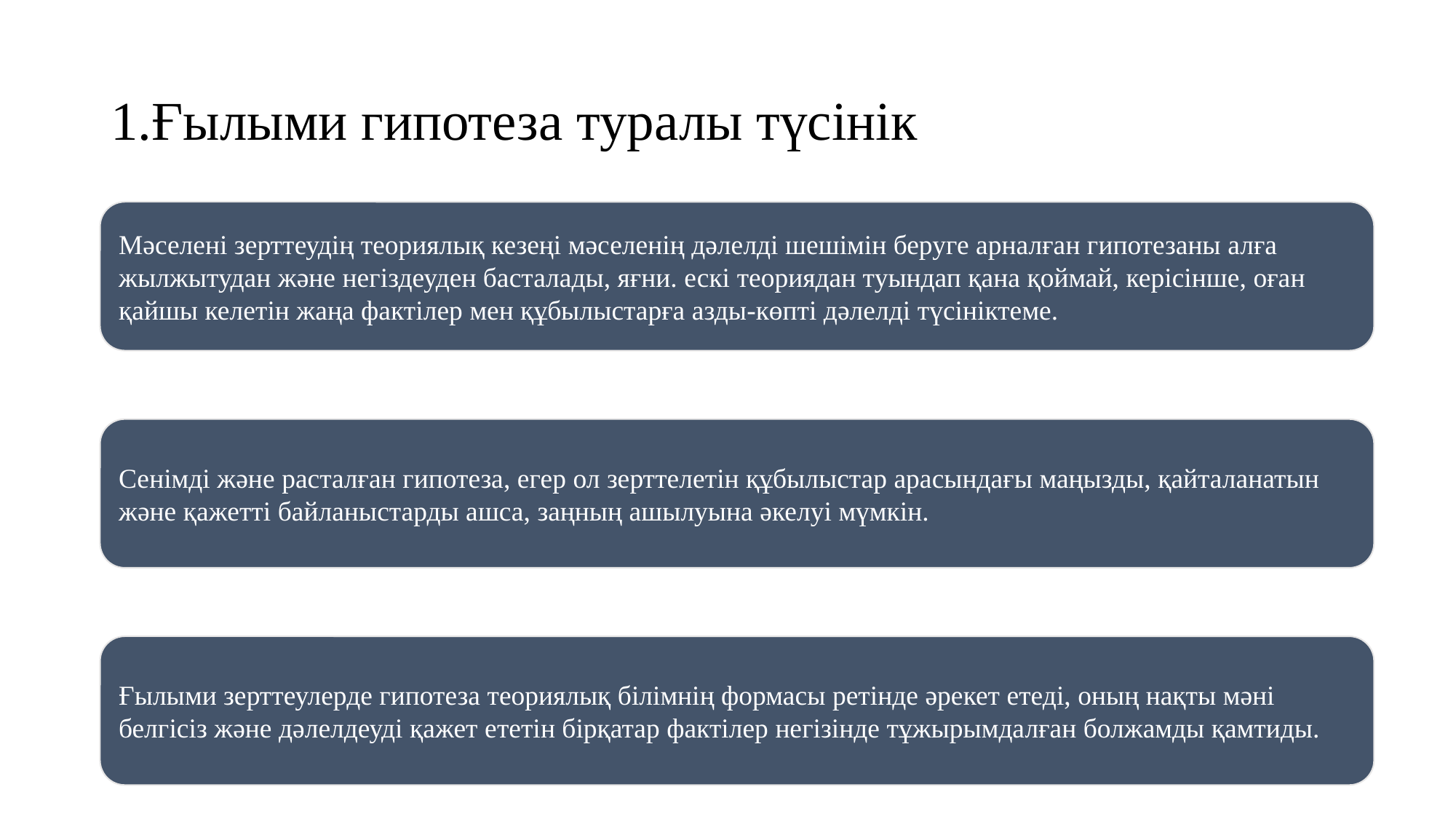

# 1.Ғылыми гипотеза туралы түсінік
Мәселені зерттеудің теориялық кезеңі мәселенің дәлелді шешімін беруге арналған гипотезаны алға жылжытудан және негіздеуден басталады, яғни. ескі теориядан туындап қана қоймай, керісінше, оған қайшы келетін жаңа фактілер мен құбылыстарға азды-көпті дәлелді түсініктеме.
Сенімді және расталған гипотеза, егер ол зерттелетін құбылыстар арасындағы маңызды, қайталанатын және қажетті байланыстарды ашса, заңның ашылуына әкелуі мүмкін.
Ғылыми зерттеулерде гипотеза теориялық білімнің формасы ретінде әрекет етеді, оның нақты мәні белгісіз және дәлелдеуді қажет ететін бірқатар фактілер негізінде тұжырымдалған болжамды қамтиды.